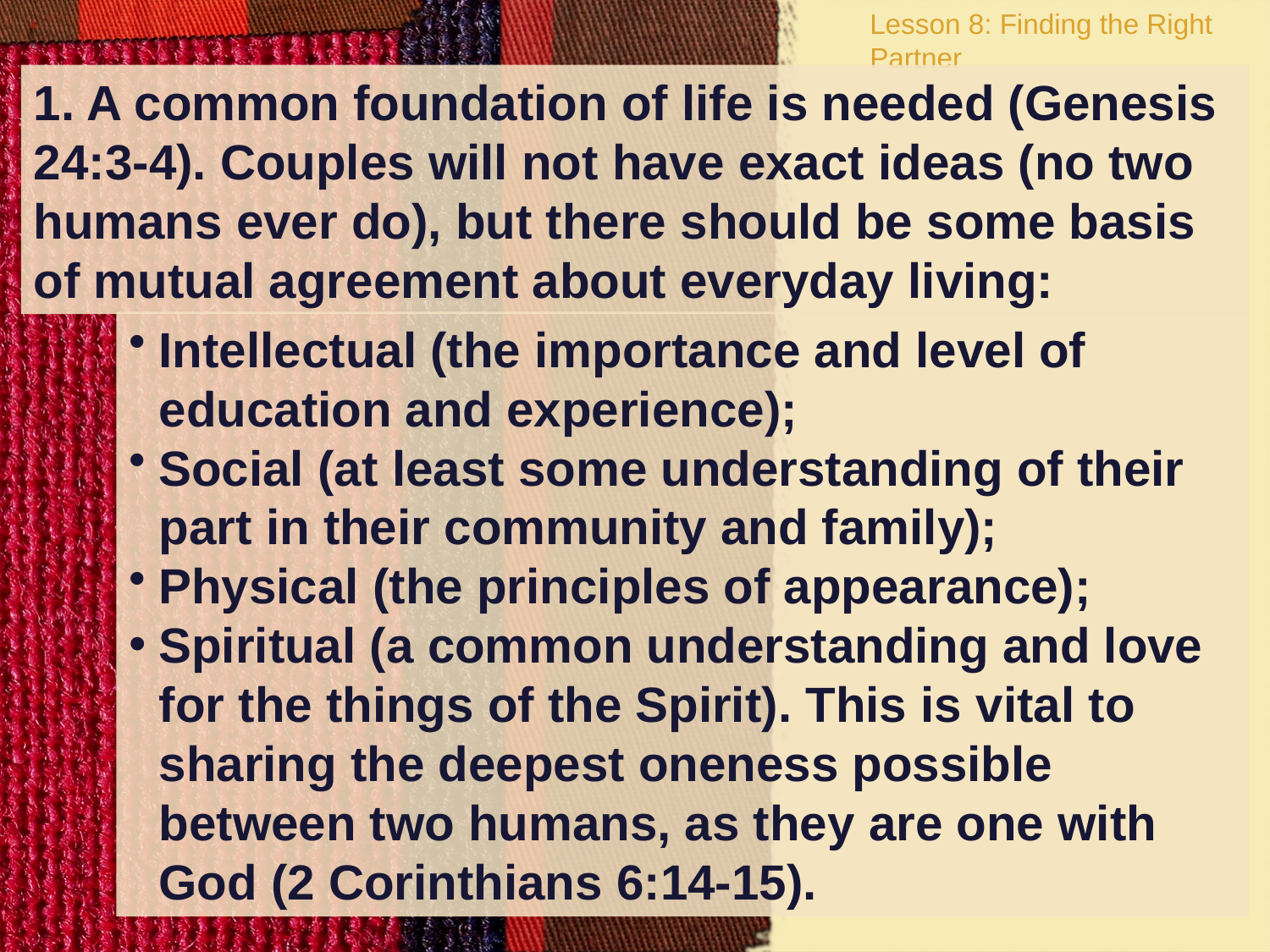

Lesson 8: Finding the Right Partner
1. A common foundation of life is needed (Genesis 24:3-4). Couples will not have exact ideas (no two humans ever do), but there should be some basis of mutual agreement about everyday living:
Intellectual (the importance and level of education and experience);
Social (at least some understanding of their part in their community and family);
Physical (the principles of appearance);
Spiritual (a common understanding and love for the things of the Spirit). This is vital to sharing the deepest oneness possible between two humans, as they are one with God (2 Corinthians 6:14-15).